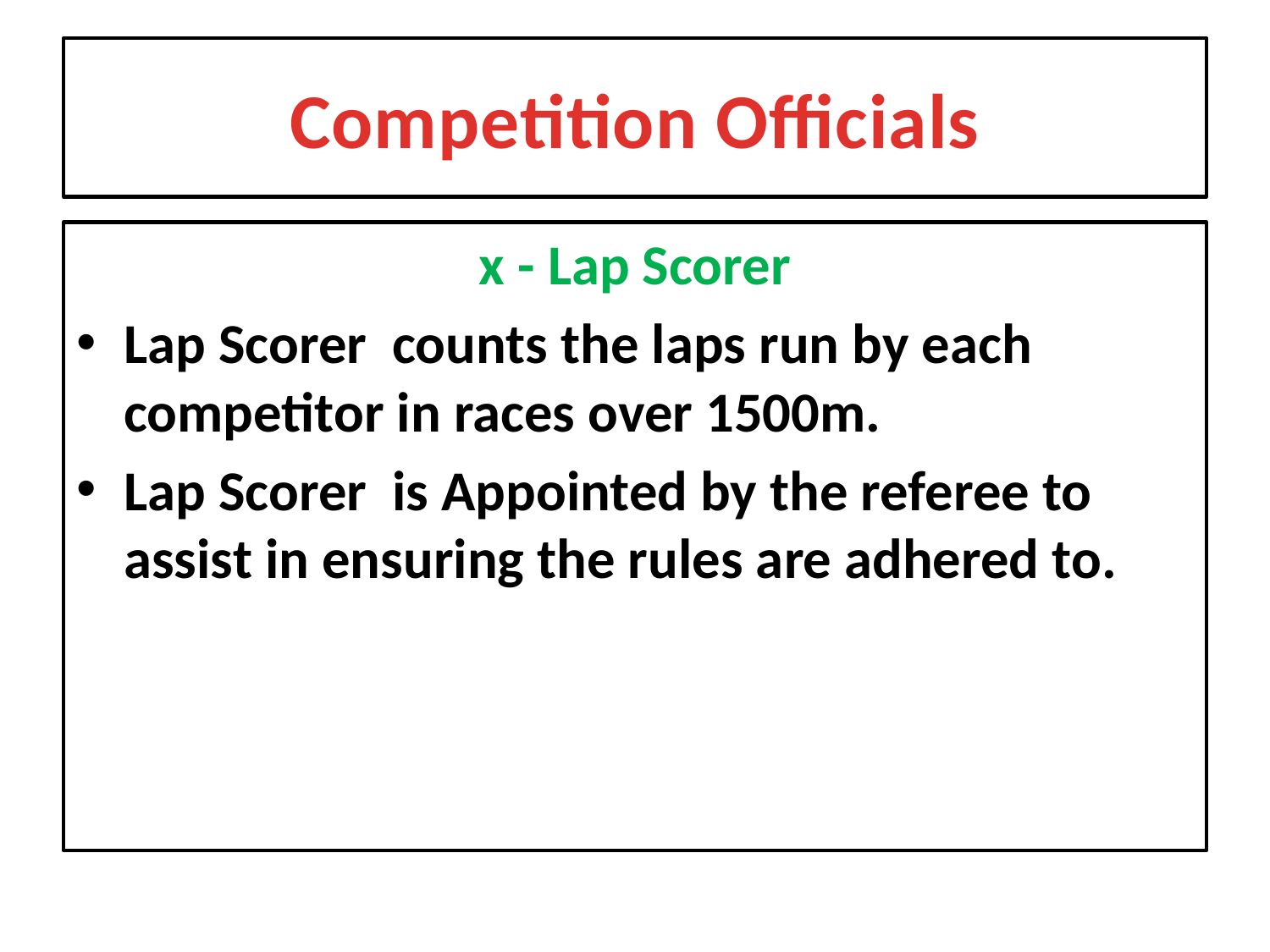

# Competition Officials
x - Lap Scorer
Lap Scorer  counts the laps run by each competitor in races over 1500m.
Lap Scorer  is Appointed by the referee to assist in ensuring the rules are adhered to.